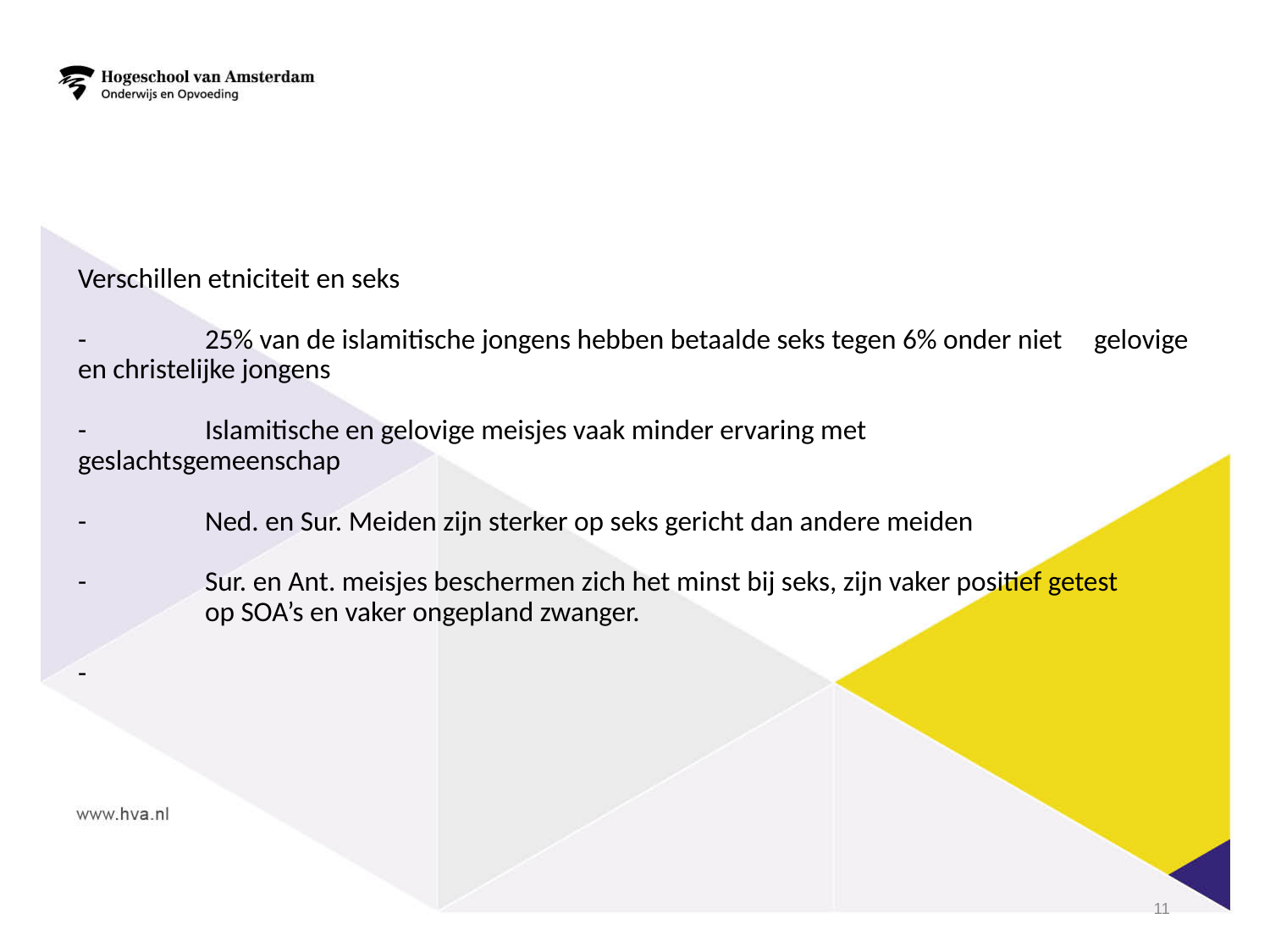

# Verschillen etniciteit en seks -	25% van de islamitische jongens hebben betaalde seks tegen 6% onder niet 	gelovige en christelijke jongens -	Islamitische en gelovige meisjes vaak minder ervaring met 	geslachtsgemeenschap -	Ned. en Sur. Meiden zijn sterker op seks gericht dan andere meiden -	Sur. en Ant. meisjes beschermen zich het minst bij seks, zijn vaker positief getest 	op SOA’s en vaker ongepland zwanger. -
11